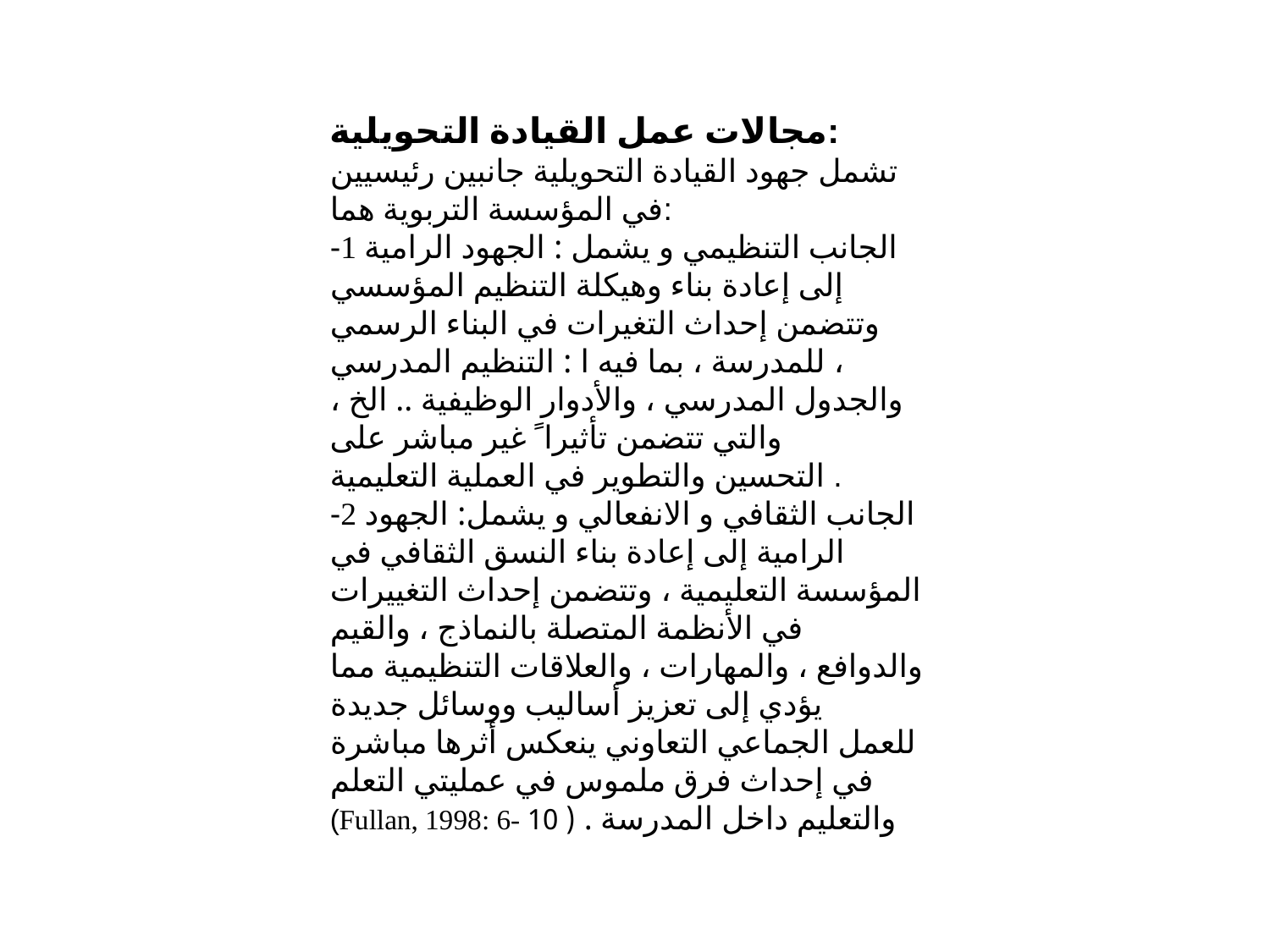

مجالات عمل القيادة التحويلية:
تشمل جهود القيادة التحويلية جانبين رئيسيين في المؤسسة التربوية هما:
-1 الجانب التنظيمي و يشمل : الجهود الرامية إلى إعادة بناء وهيكلة التنظيم المؤسسي
وتتضمن إحداث التغيرات في البناء الرسمي للمدرسة ، بما فيه ا : التنظيم المدرسي ،
والجدول المدرسي ، والأدوار الوظيفية .. الخ ، والتي تتضمن تأثيرا ً غير مباشر على
التحسين والتطوير في العملية التعليمية .
-2 الجانب الثقافي و الانفعالي و يشمل: الجهود الرامية إلى إعادة بناء النسق الثقافي في
المؤسسة التعليمية ، وتتضمن إحداث التغييرات في الأنظمة المتصلة بالنماذج ، والقيم
والدوافع ، والمهارات ، والعلاقات التنظيمية مما يؤدي إلى تعزيز أساليب ووسائل جديدة
للعمل الجماعي التعاوني ينعكس أثرها مباشرة في إحداث فرق ملموس في عمليتي التعلم
(Fullan, 1998: 6- والتعليم داخل المدرسة . ( 10